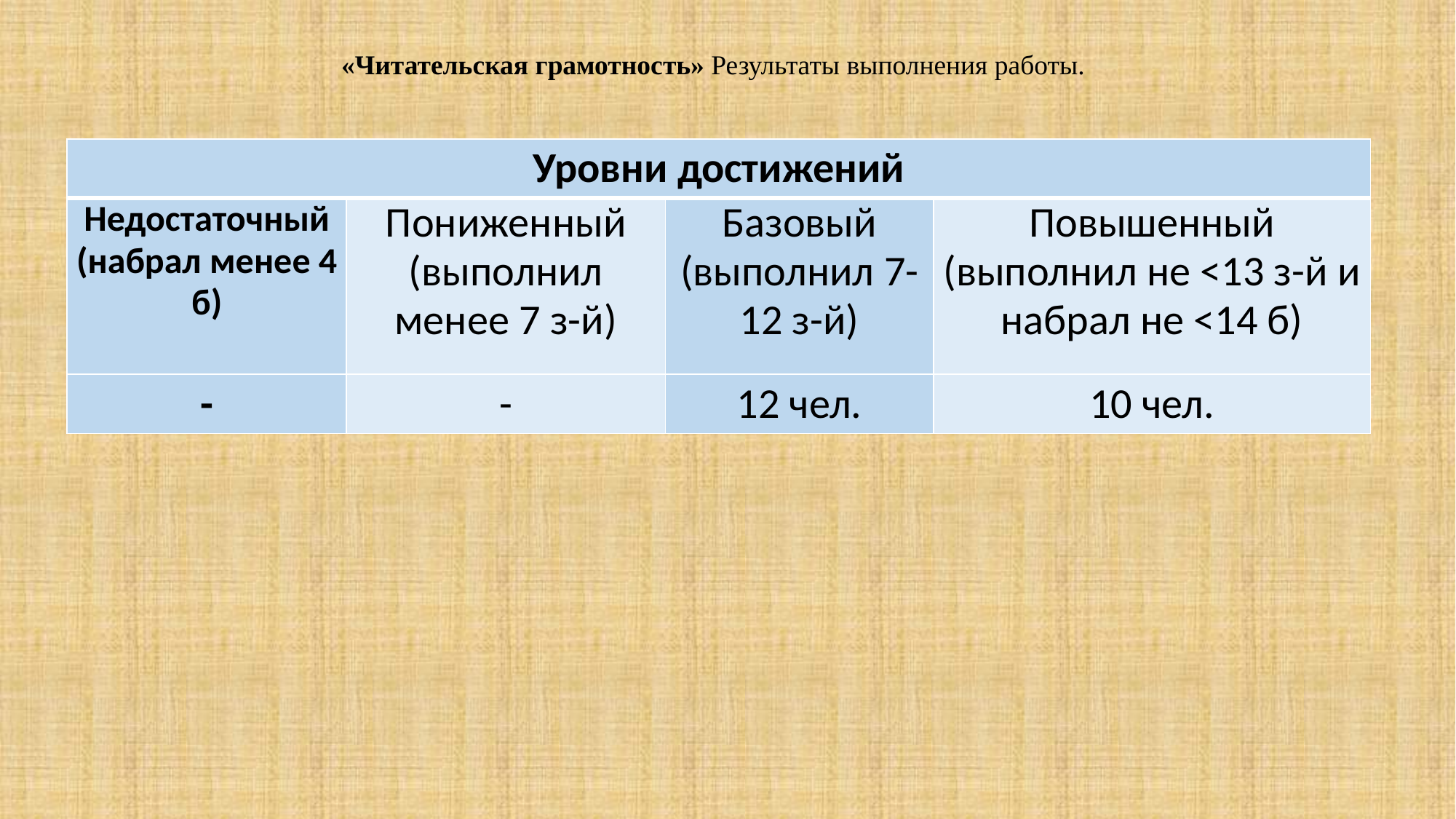

«Читательская грамотность» Результаты выполнения работы.
| Уровни достижений |  |  |  |
| --- | --- | --- | --- |
| Недостаточный (набрал менее 4 б) | Пониженный (выполнил менее 7 з-й) | Базовый (выполнил 7-12 з-й) | Повышенный (выполнил не <13 з-й и набрал не <14 б) |
| - | - | 12 чел. | 10 чел. |